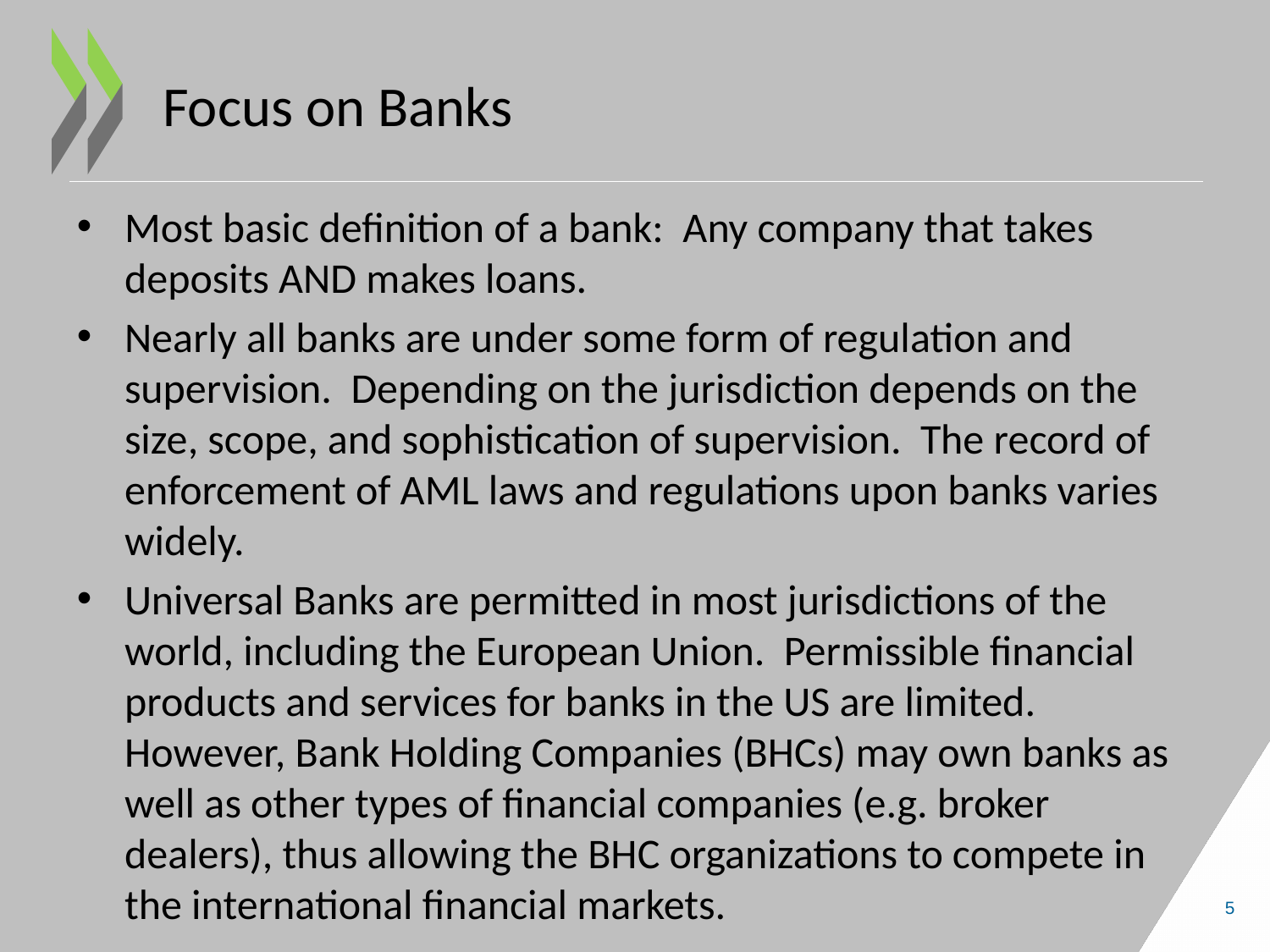

# Focus on Banks
Most basic definition of a bank:  Any company that takes deposits AND makes loans.
Nearly all banks are under some form of regulation and supervision.  Depending on the jurisdiction depends on the size, scope, and sophistication of supervision.  The record of enforcement of AML laws and regulations upon banks varies widely.
Universal Banks are permitted in most jurisdictions of the world, including the European Union.  Permissible financial products and services for banks in the US are limited.  However, Bank Holding Companies (BHCs) may own banks as well as other types of financial companies (e.g. broker dealers), thus allowing the BHC organizations to compete in the international financial markets.

5